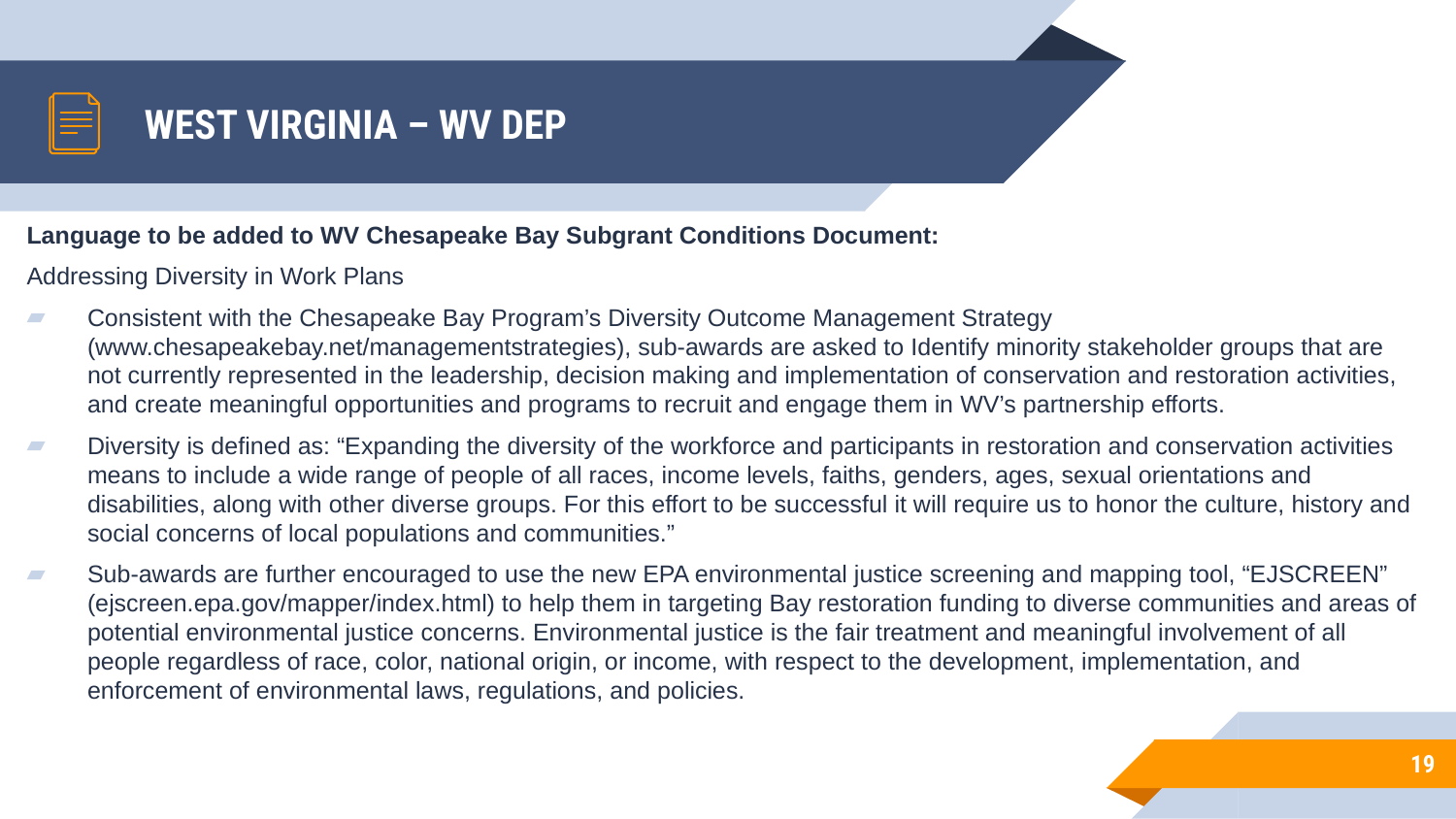

# WEST VIRGINIA – WV DEP

Language to be added to WV Chesapeake Bay Subgrant Conditions Document:
Addressing Diversity in Work Plans
Consistent with the Chesapeake Bay Program’s Diversity Outcome Management Strategy (www.chesapeakebay.net/managementstrategies), sub-awards are asked to Identify minority stakeholder groups that are not currently represented in the leadership, decision making and implementation of conservation and restoration activities, and create meaningful opportunities and programs to recruit and engage them in WV’s partnership efforts.
Diversity is defined as: “Expanding the diversity of the workforce and participants in restoration and conservation activities means to include a wide range of people of all races, income levels, faiths, genders, ages, sexual orientations and disabilities, along with other diverse groups. For this effort to be successful it will require us to honor the culture, history and social concerns of local populations and communities.”
Sub-awards are further encouraged to use the new EPA environmental justice screening and mapping tool, “EJSCREEN” (ejscreen.epa.gov/mapper/index.html) to help them in targeting Bay restoration funding to diverse communities and areas of potential environmental justice concerns. Environmental justice is the fair treatment and meaningful involvement of all people regardless of race, color, national origin, or income, with respect to the development, implementation, and enforcement of environmental laws, regulations, and policies.
19